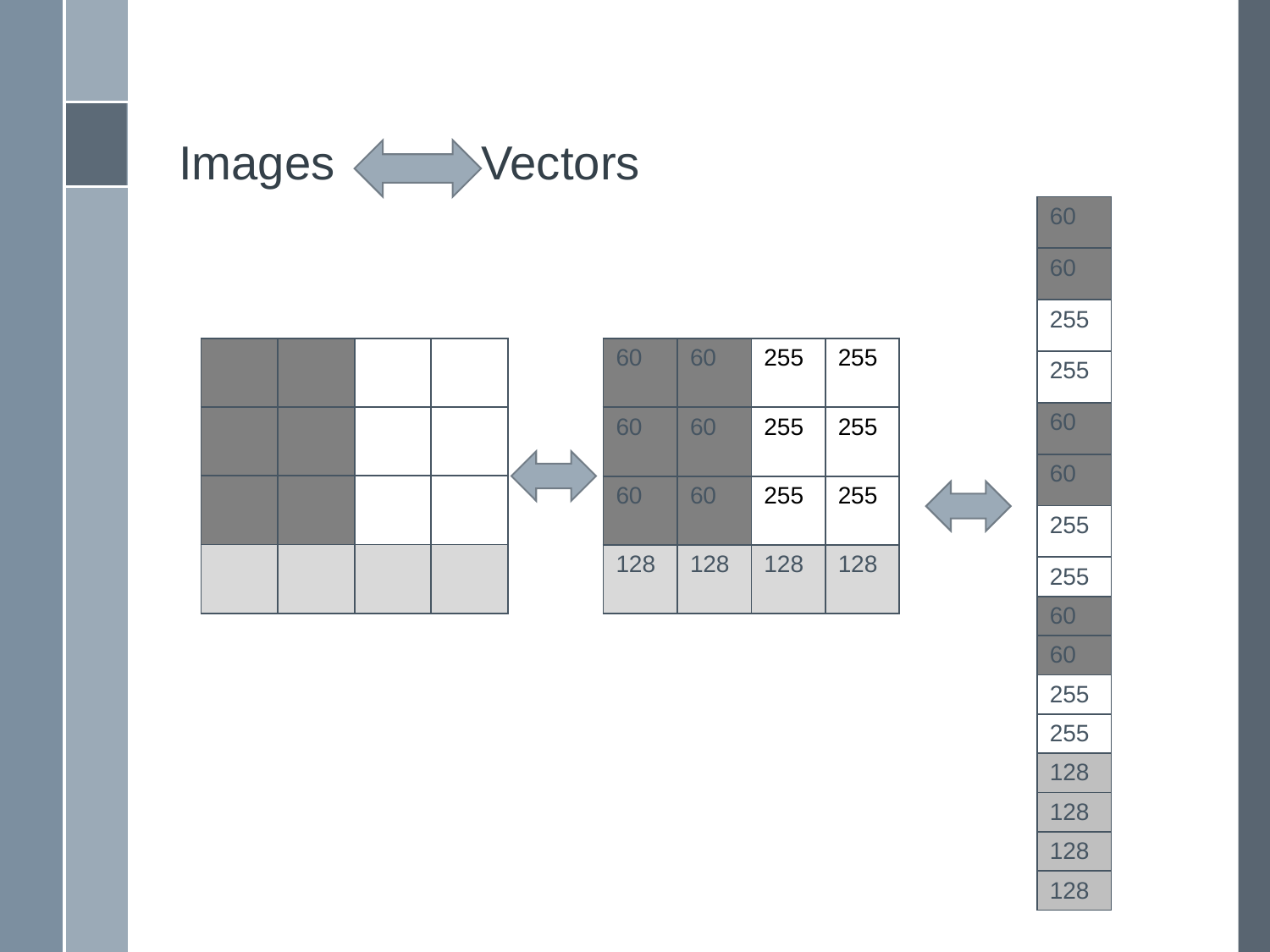

# Images           Vectors

| 60 |
| --- |
| 60 |
| 255 |
| 255 |
| 60 |
| 60 |
| 255 |
| 255 |
| 60 |
| 60 |
| 255 |
| 255 |
| 128 |
| 128 |
| 128 |
| 128 |
|  |  |  |  |
| --- | --- | --- | --- |
|  |  |  |  |
|  |  |  |  |
|  |  |  |  |
| 60 | 60 | 255 | 255 |
| --- | --- | --- | --- |
| 60 | 60 | 255 | 255 |
| 60 | 60 | 255 | 255 |
| 128 | 128 | 128 | 128 |